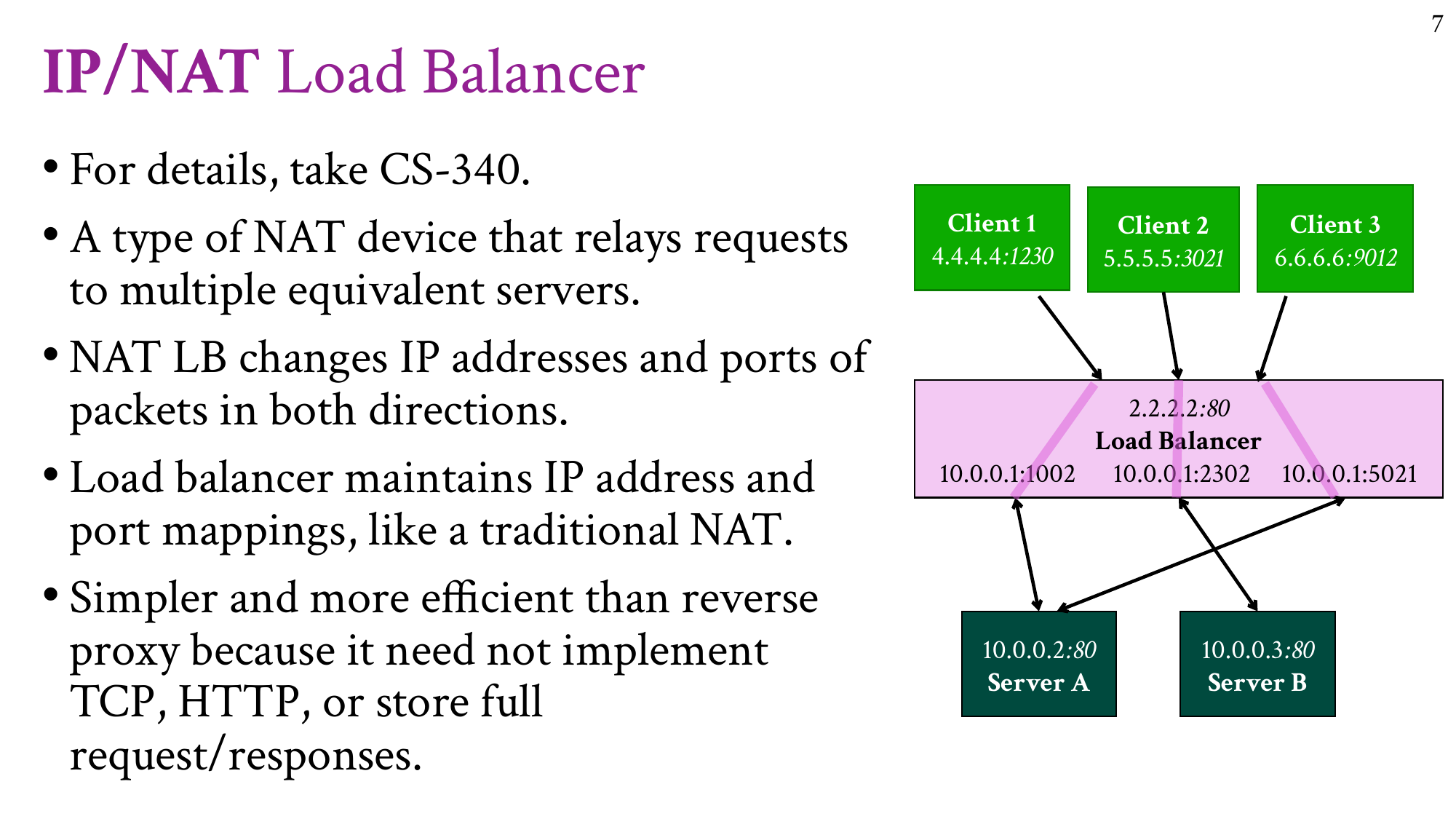

7
# IP/NAT Load Balancer
For details, take CS-340.
A type of NAT device that relays requests to multiple equivalent servers.
NAT LB changes IP addresses and ports of packets in both directions.
Load balancer maintains IP address and port mappings, like a traditional NAT.
Simpler and more efficient than reverse proxy because it need not implement TCP, HTTP, or store full request/responses.
Client 1
4.4.4.4:1230
Client 3
6.6.6.6:9012
Client 2
5.5.5.5:3021
2.2.2.2:80
Load Balancer
10.0.0.1:1002      10.0.0.1:2302     10.0.0.1:5021
10.0.0.2:80
Server A
10.0.0.3:80
Server B